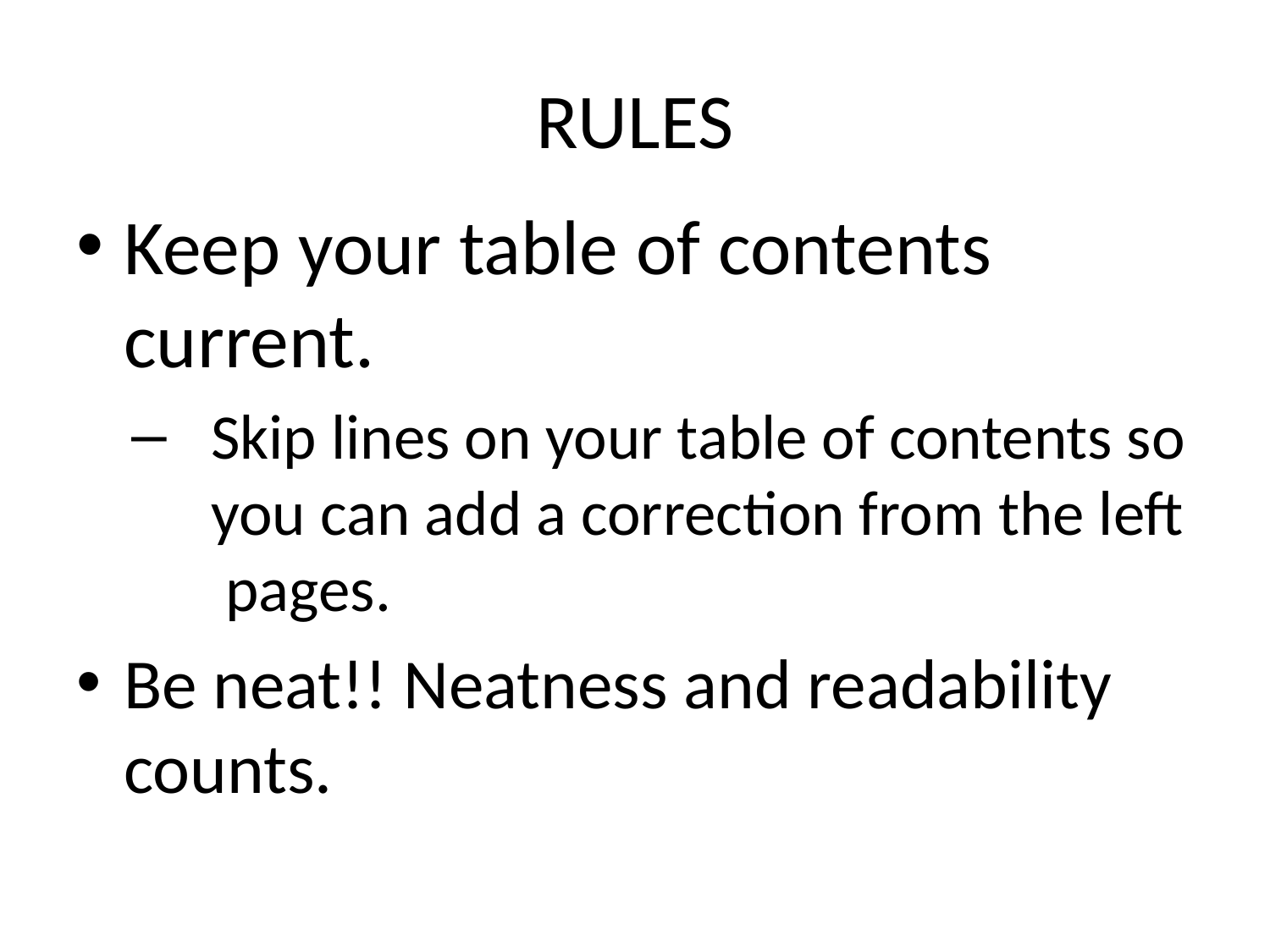

# RULES
Keep your table of contents current.
Skip lines on your table of contents so you can add a correction from the left  pages.
Be neat!! Neatness and readability counts.